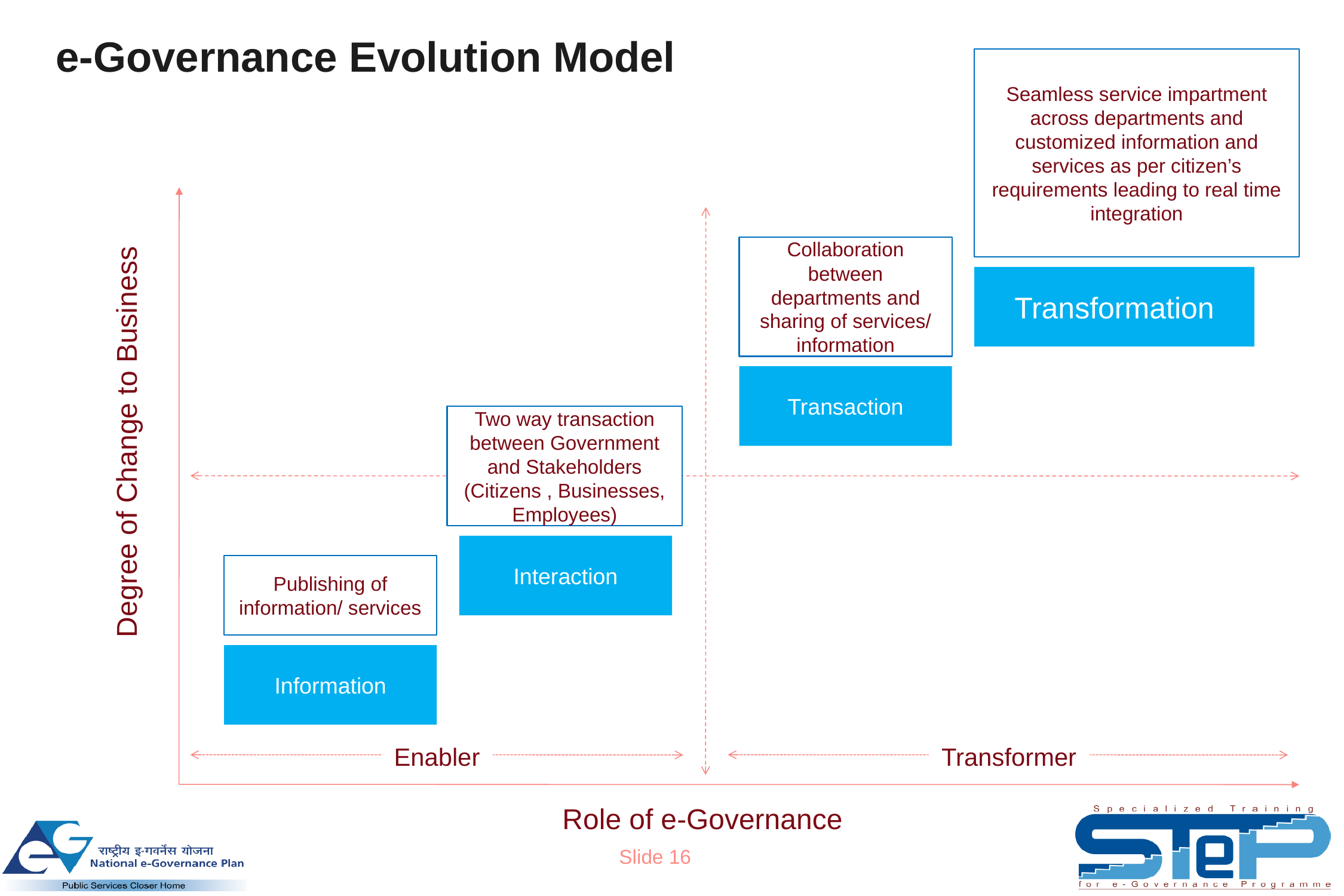

# e-Governance Evolution Model
Seamless service impartment across departments and customized information and services as per citizen’s requirements leading to real time integration
Collaboration between departments and sharing of services/ information
Transformation
Transaction
Two way transaction between Government and Stakeholders (Citizens , Businesses, Employees)
Degree of Change to Business
Interaction
Publishing of information/ services
Information
Enabler
Transformer
Role of e-Governance